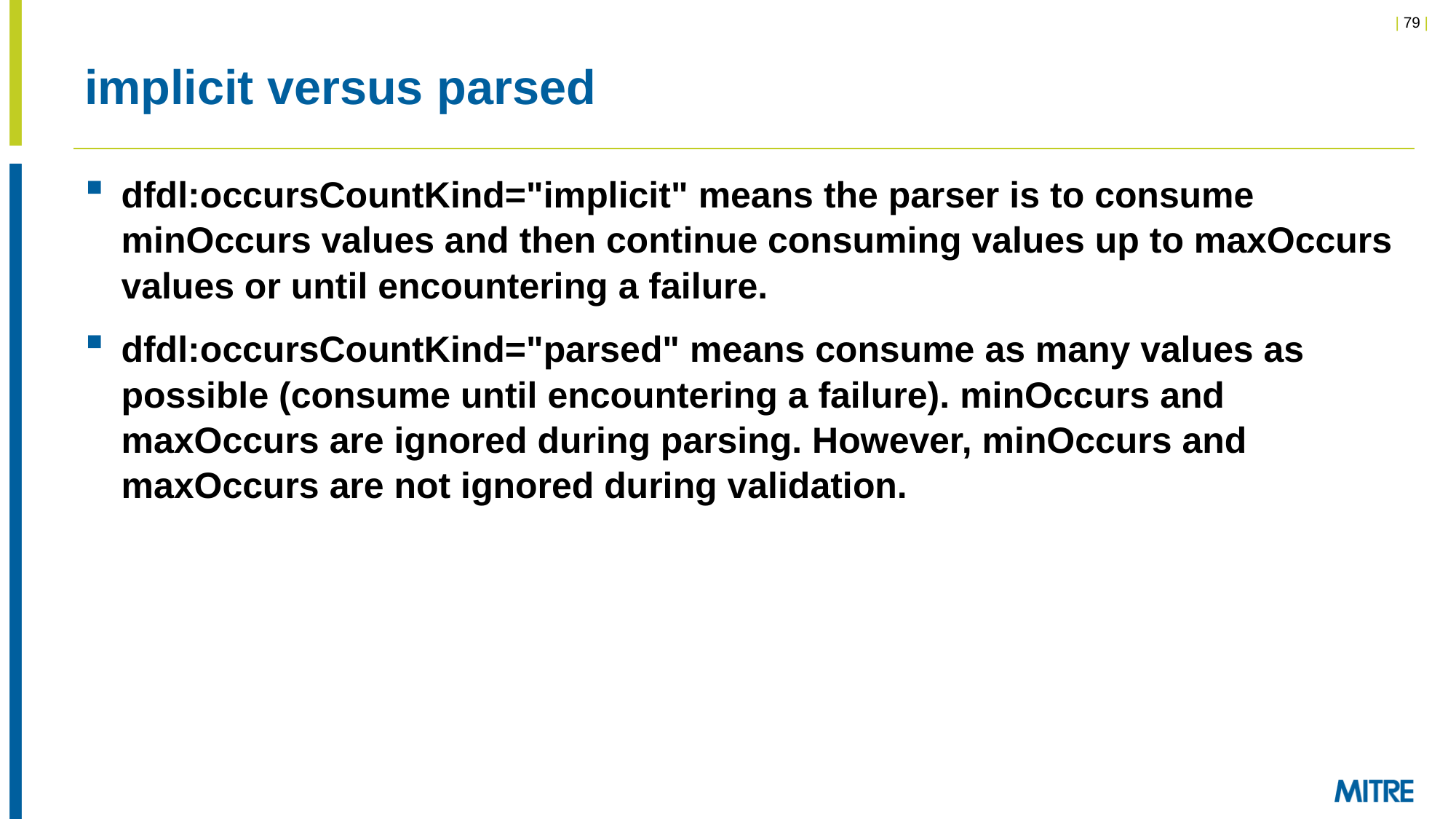

# implicit versus parsed
dfdl:occursCountKind="implicit" means the parser is to consume minOccurs values and then continue consuming values up to maxOccurs values or until encountering a failure.
dfdl:occursCountKind="parsed" means consume as many values as possible (consume until encountering a failure). minOccurs and maxOccurs are ignored during parsing. However, minOccurs and maxOccurs are not ignored during validation.